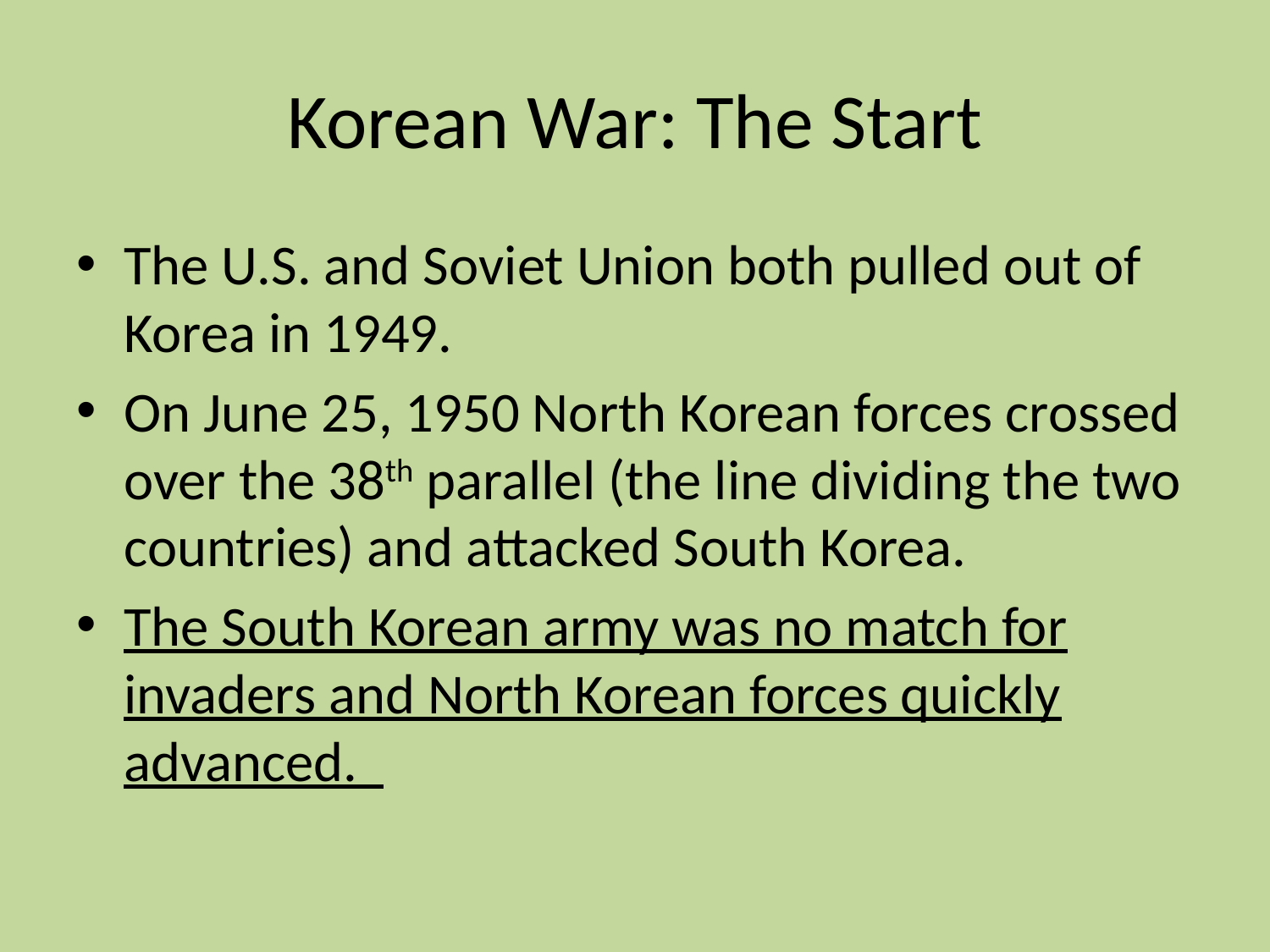

# Korean War: The Start
The U.S. and Soviet Union both pulled out of Korea in 1949.
On June 25, 1950 North Korean forces crossed over the 38th parallel (the line dividing the two countries) and attacked South Korea.
The South Korean army was no match for invaders and North Korean forces quickly advanced.